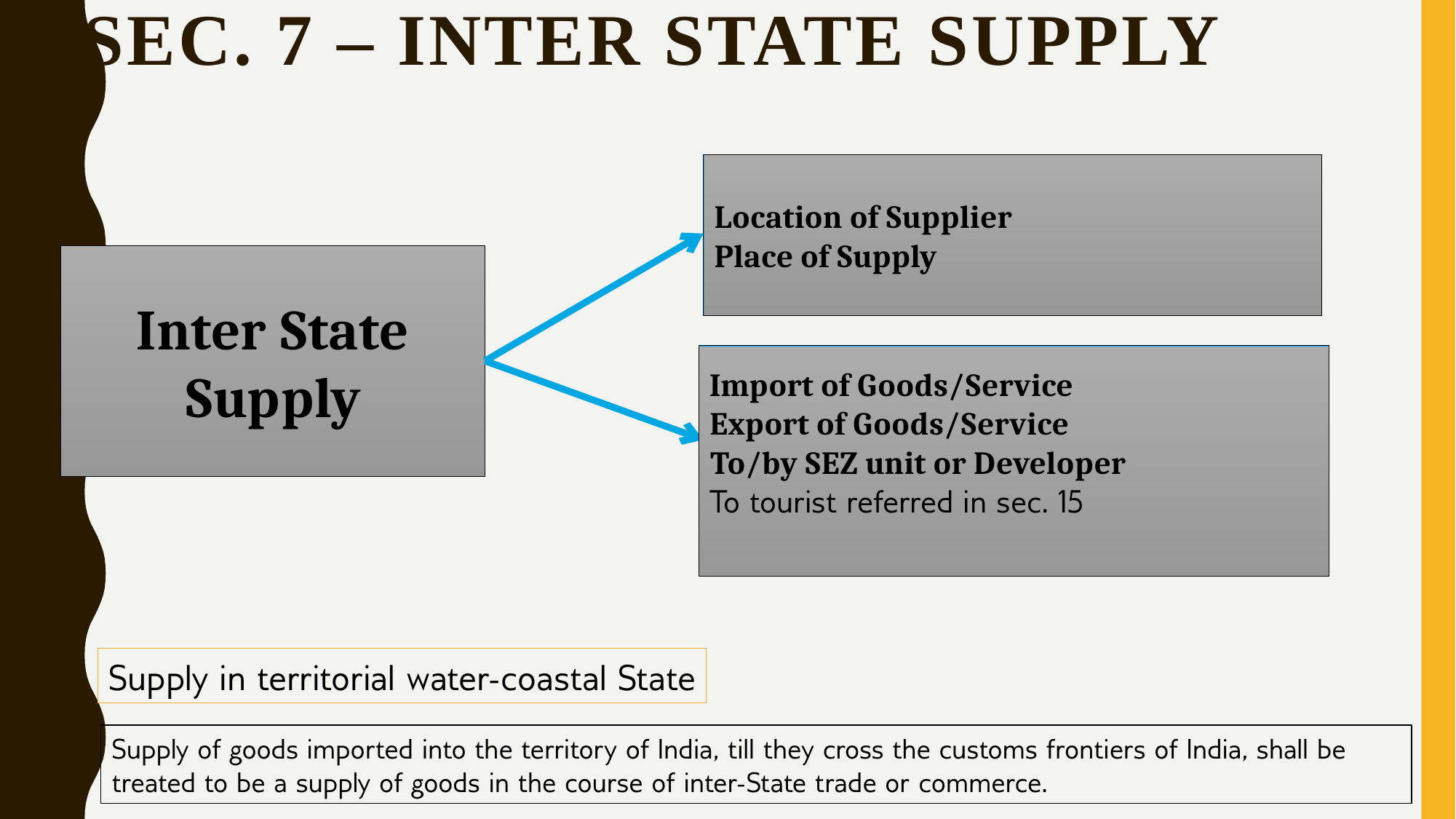

# Sec. 7 – Inter State Supply
Location of Supplier
Place of Supply
Inter State Supply
Import of Goods/Service
Export of Goods/Service
To/by SEZ unit or Developer
To tourist referred in sec. 15

Supply in territorial water-coastal State
Supply of goods imported into the territory of India, till they cross the customs frontiers of India, shall be treated to be a supply of goods in the course of inter-State trade or commerce.